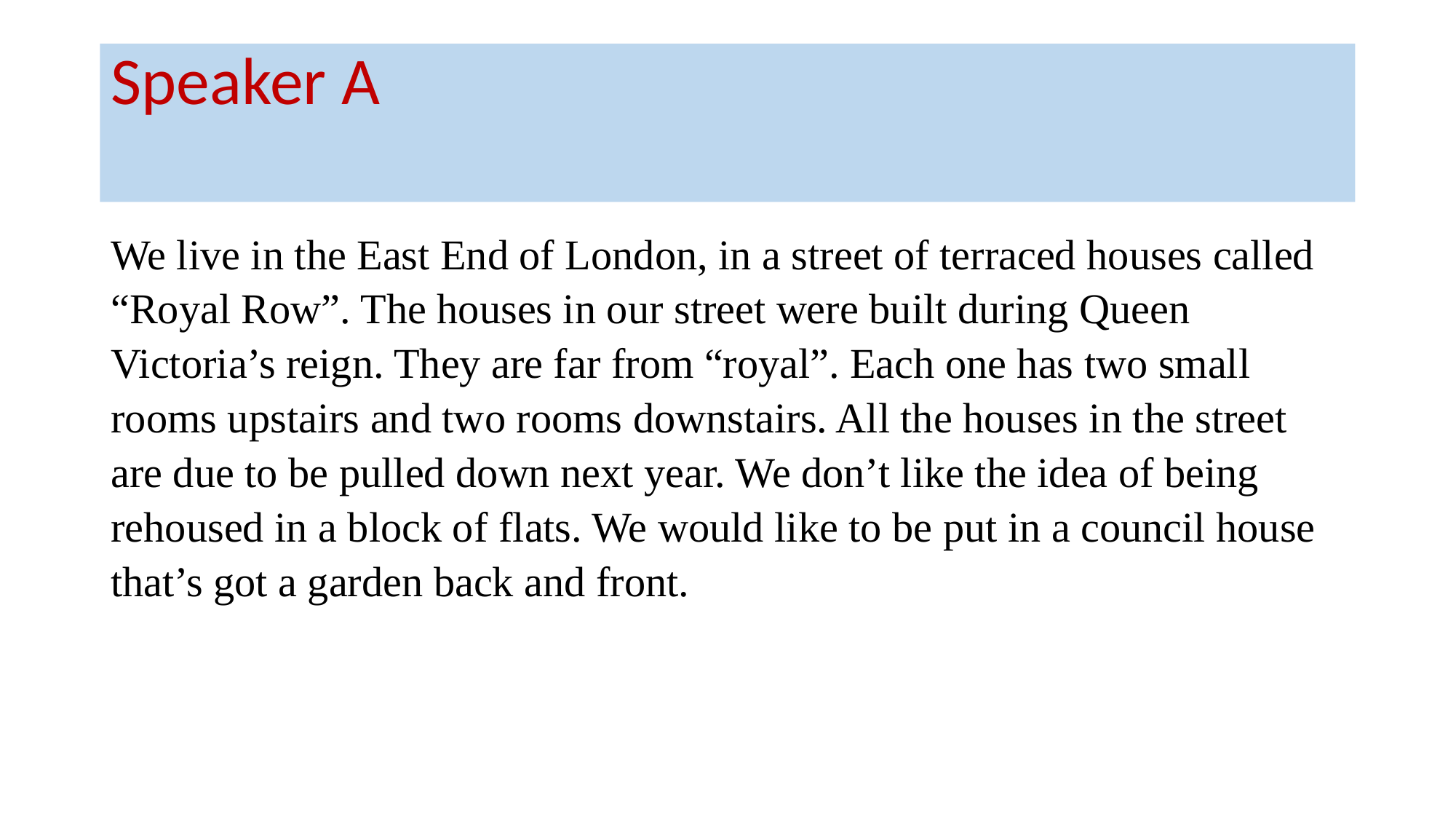

# Speaker A
We live in the East End of London, in a street of terraced houses called “Royal Row”. The houses in our street were built during Queen Victoria’s reign. They are far from “royal”. Each one has two small rooms upstairs and two rooms downstairs. All the houses in the street are due to be pulled down next year. We don’t like the idea of being rehoused in a block of flats. We would like to be put in a council house that’s got a garden back and front.